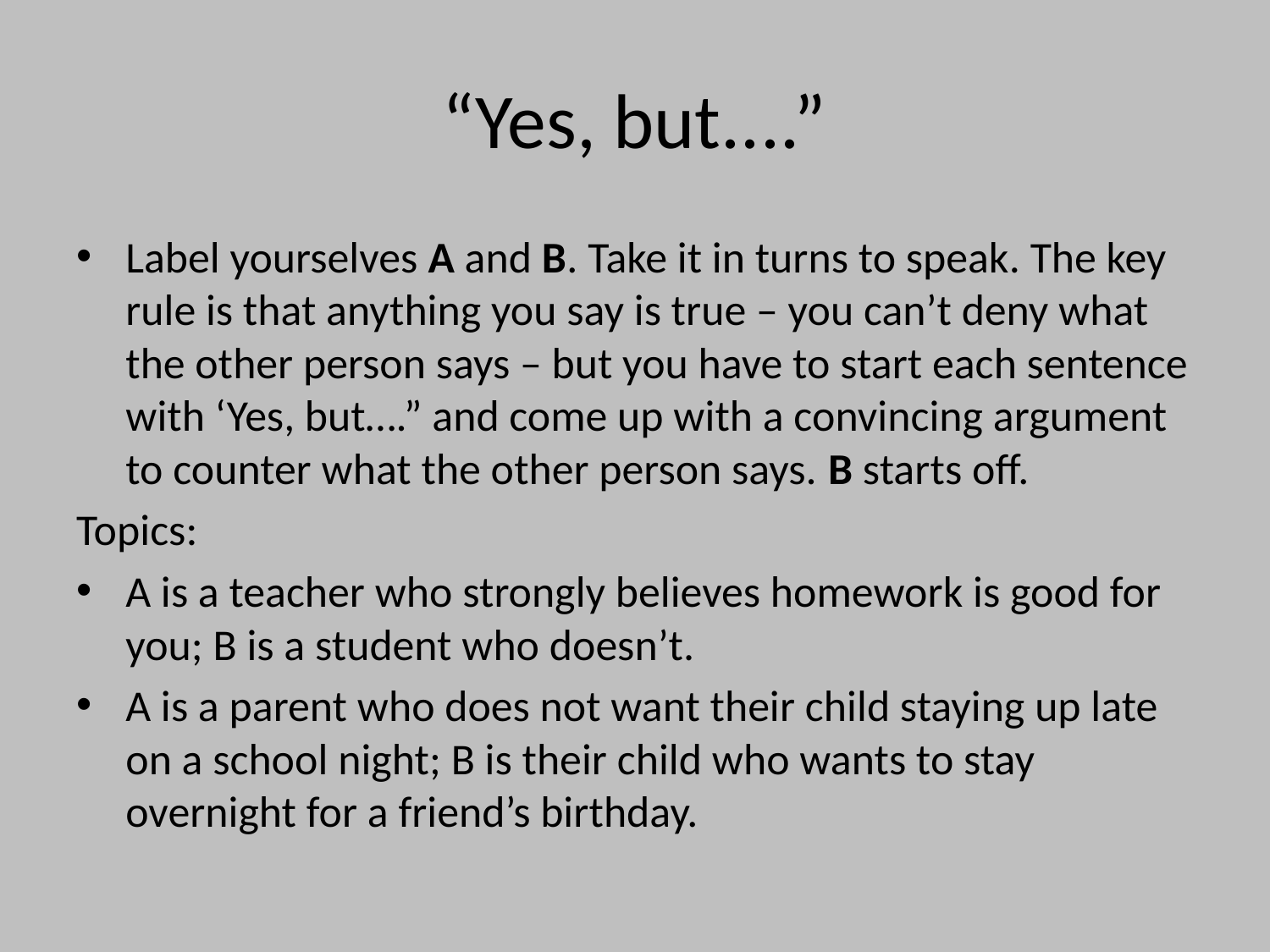

# “Yes, but....”
Label yourselves A and B. Take it in turns to speak. The key rule is that anything you say is true – you can’t deny what the other person says – but you have to start each sentence with ‘Yes, but….” and come up with a convincing argument to counter what the other person says. B starts off.
Topics:
A is a teacher who strongly believes homework is good for you; B is a student who doesn’t.
A is a parent who does not want their child staying up late on a school night; B is their child who wants to stay overnight for a friend’s birthday.